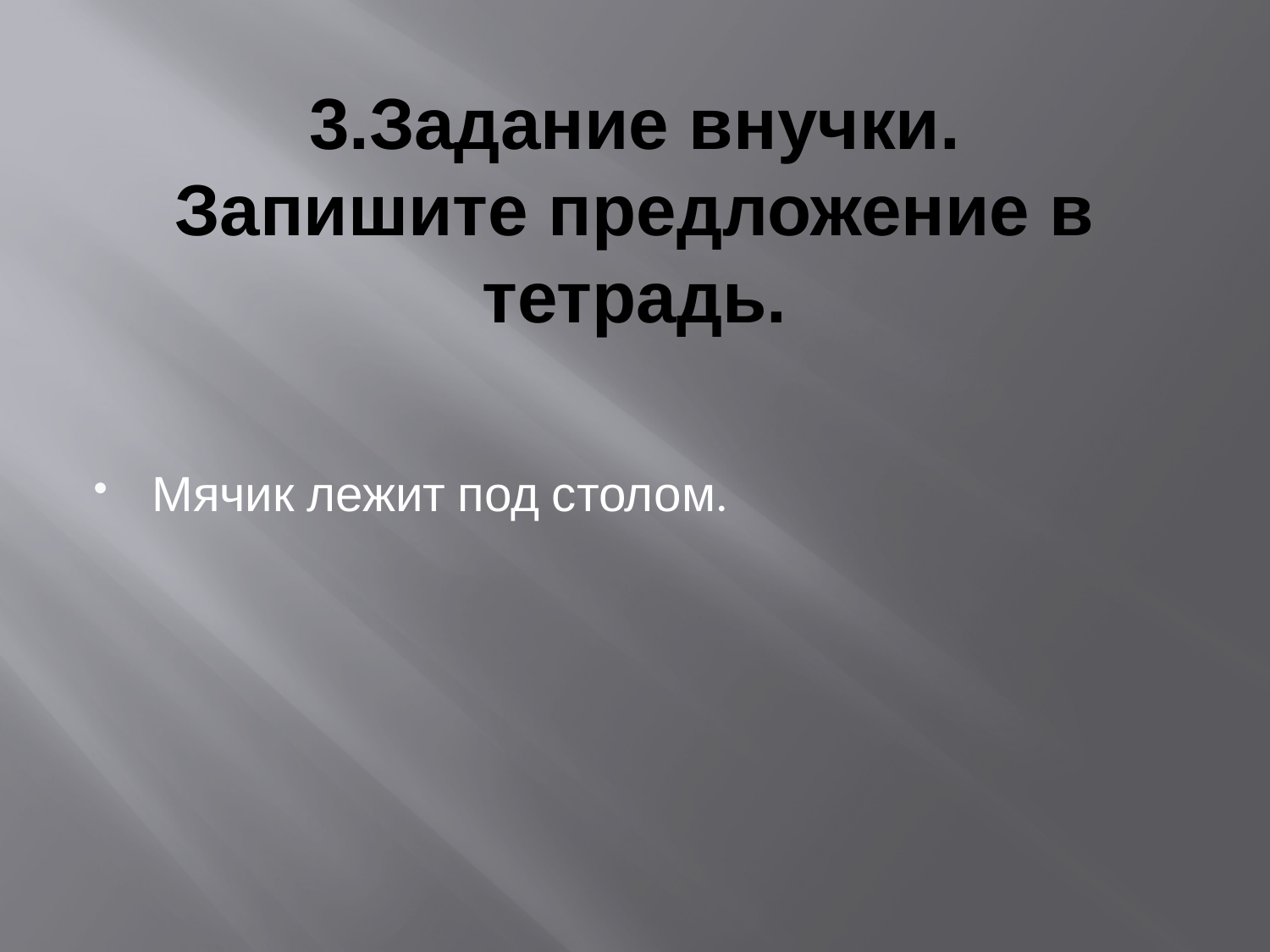

# 3.Задание внучки. Запишите предложение в тетрадь.
Мячик лежит под столом.